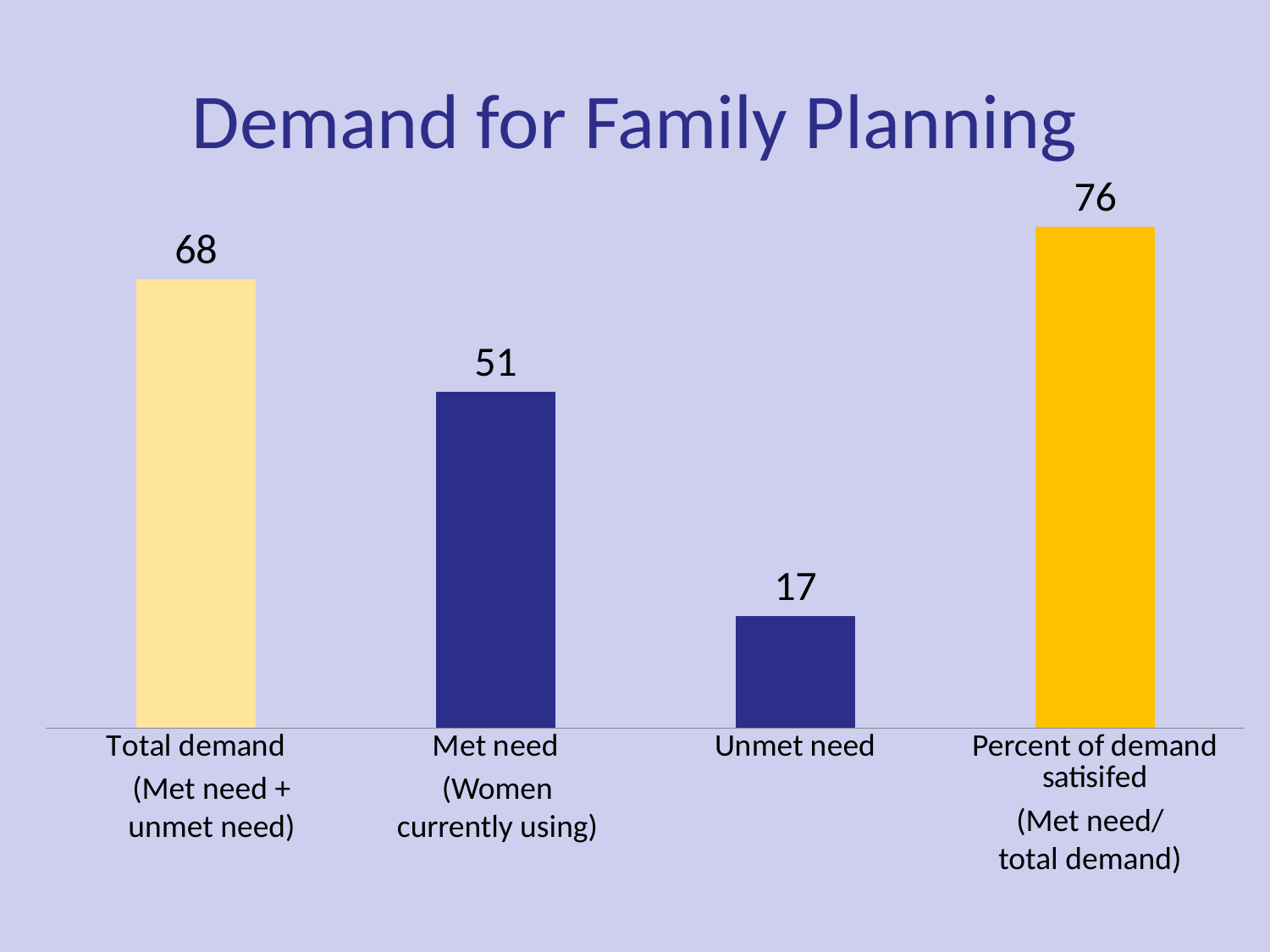

# Demand for Family Planning

### Chart

| Category | Series 1 |
|---|---|
| Total demand | 68.0 |
| Met need | 51.0 |
| Unmet need | 17.0 |
| Percent of demand satisifed | 76.0 |
(Met need + unmet need)
(Women currently using)
(Met need/ total demand)